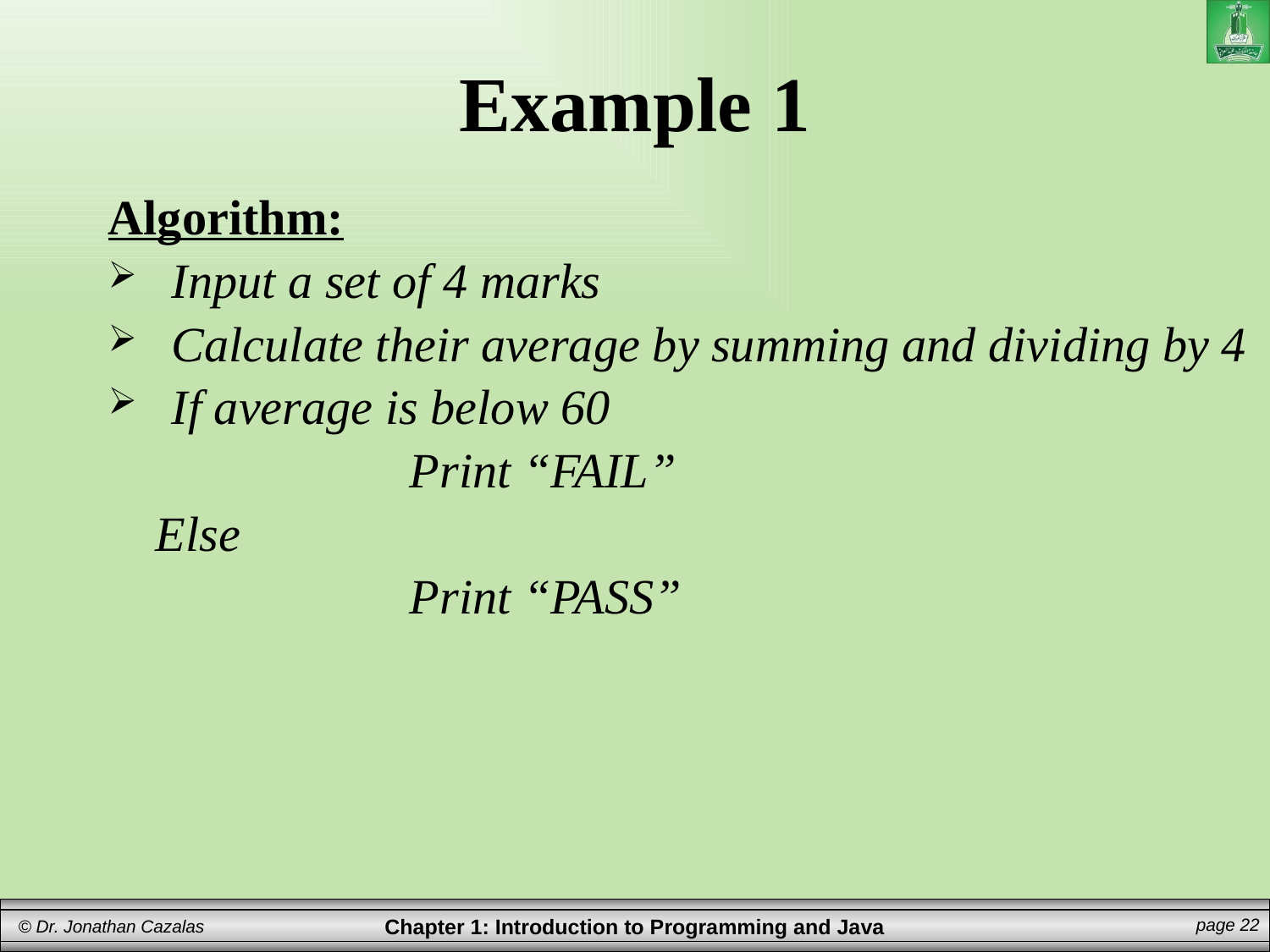

# Example 1
Algorithm:
Input a set of 4 marks
Calculate their average by summing and dividing by 4
If average is below 60
			Print “FAIL”
	Else
			Print “PASS”